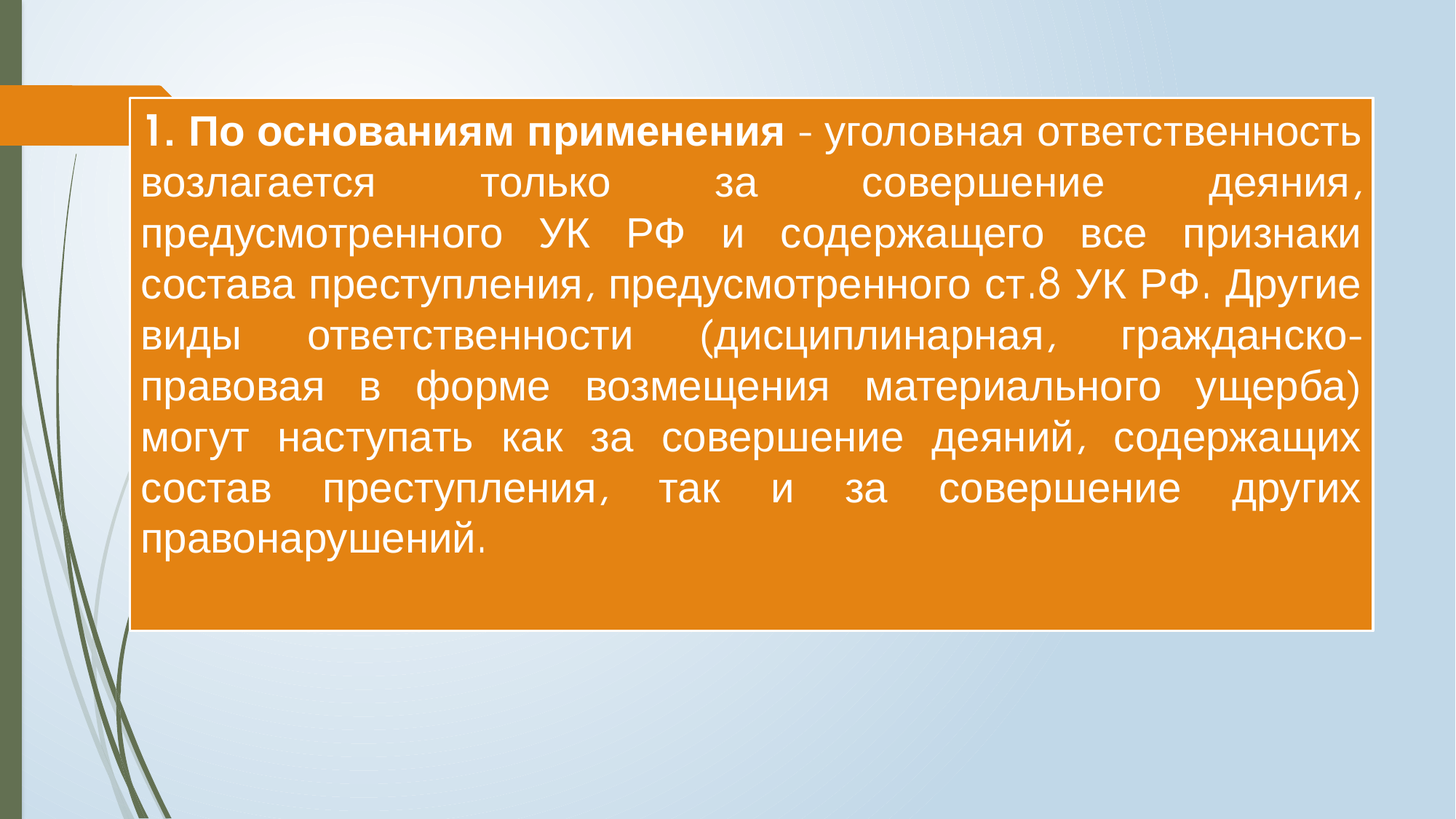

1. По основаниям применения - уголовная ответственность возлагается только за совершение деяния, предусмотренного УК РФ и содержащего все признаки состава преступления, предусмотренного ст.8 УК РФ. Другие виды ответственности (дисциплинарная, гражданско-правовая в форме возмещения материального ущерба) могут наступать как за совершение деяний, содержащих состав преступления, так и за совершение других правонарушений.

#